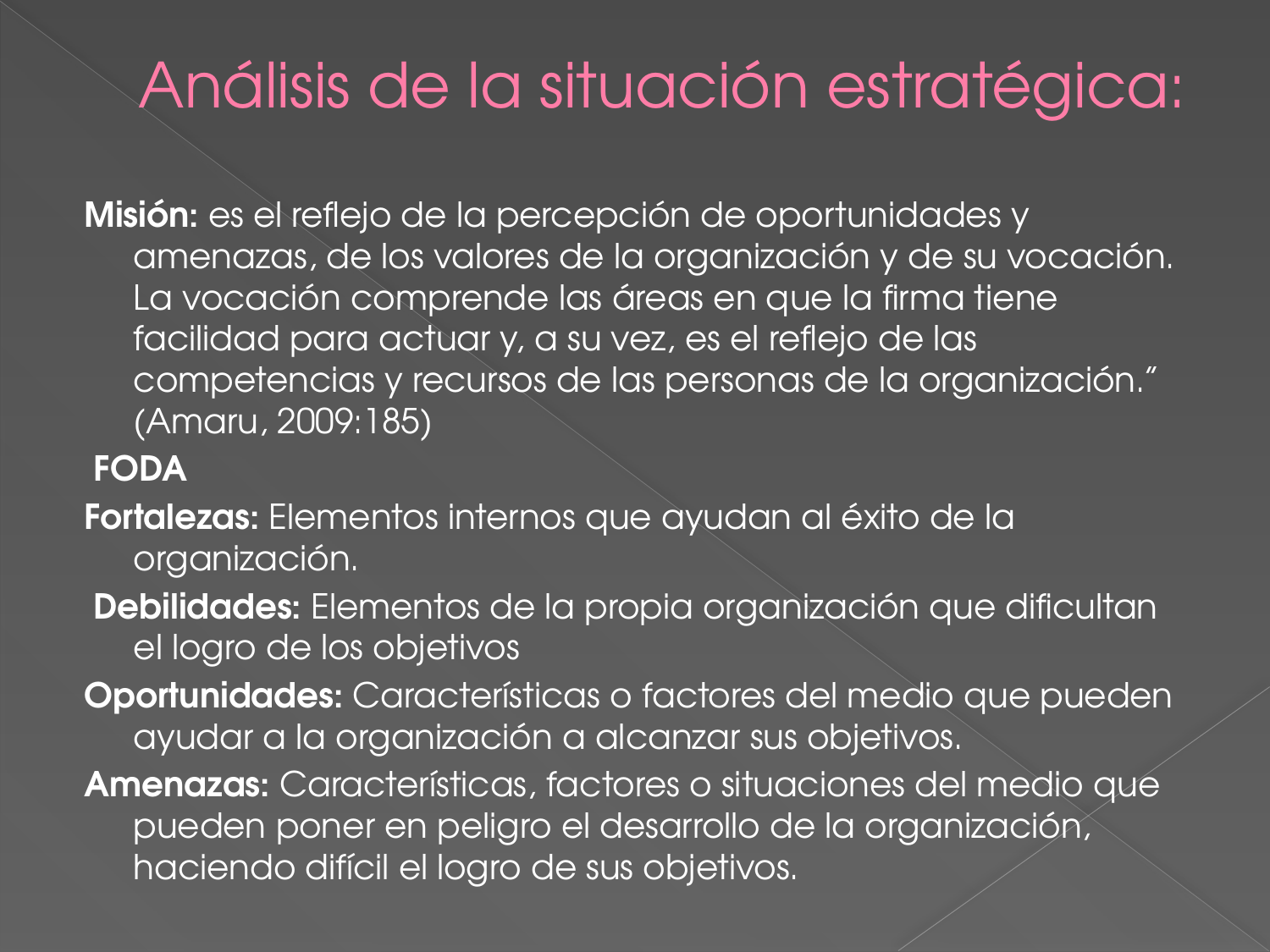

# Análisis de la situación estratégica:

Misión: es el reflejo de la percepción de oportunidades y amenazas, de los valores de la organización y de su vocación. La vocación comprende las áreas en que la firma tiene facilidad para actuar y, a su vez, es el reflejo de las competencias y recursos de las personas de la organización.” (Amaru, 2009:185)
 FODA
Fortalezas: Elementos internos que ayudan al éxito de la organización.
 Debilidades: Elementos de la propia organización que dificultan el logro de los objetivos
Oportunidades: Características o factores del medio que pueden ayudar a la organización a alcanzar sus objetivos.
Amenazas: Características, factores o situaciones del medio que pueden poner en peligro el desarrollo de la organización, haciendo difícil el logro de sus objetivos.